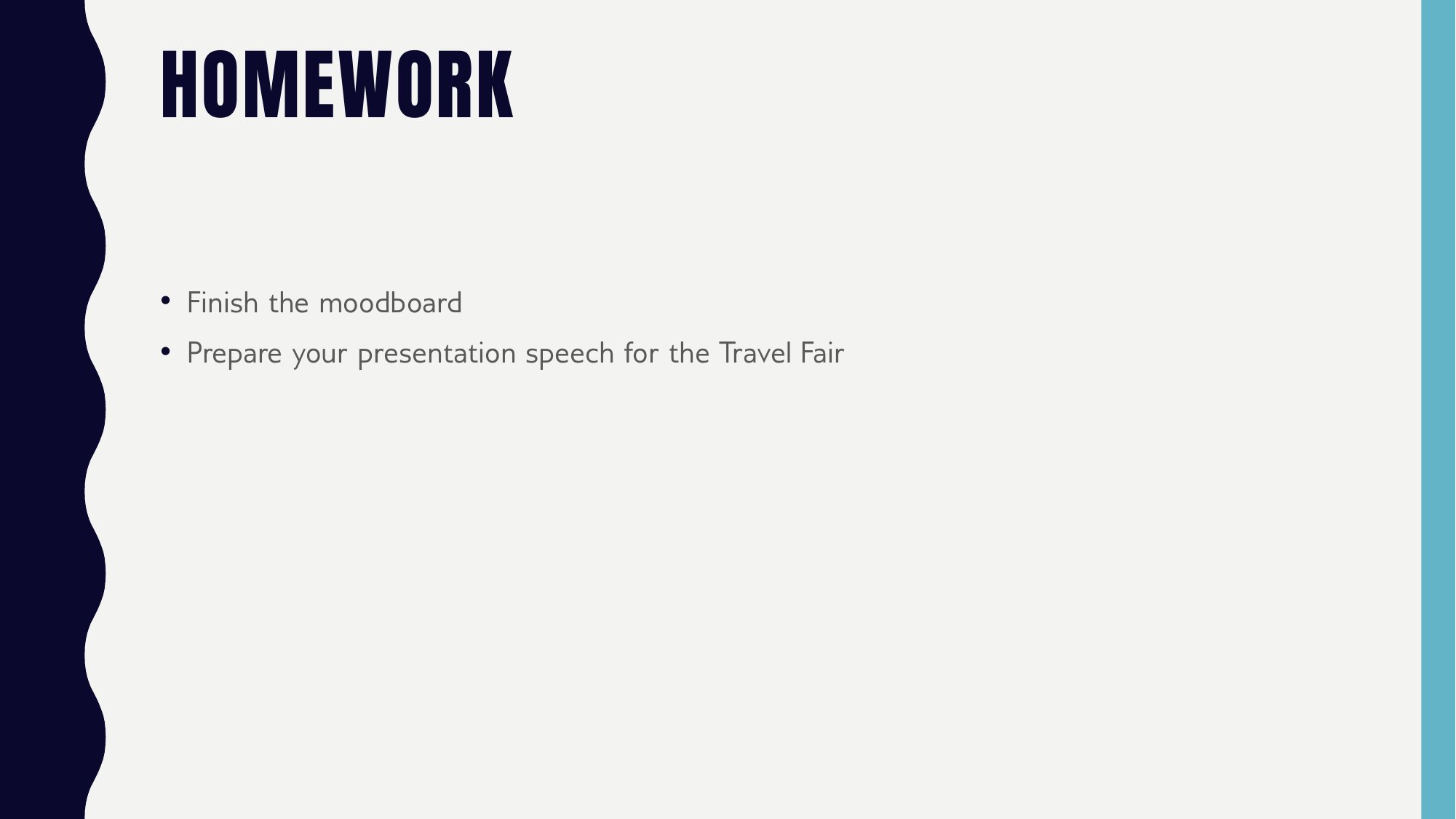

# homework
Finish the moodboard
Prepare your presentation speech for the Travel Fair